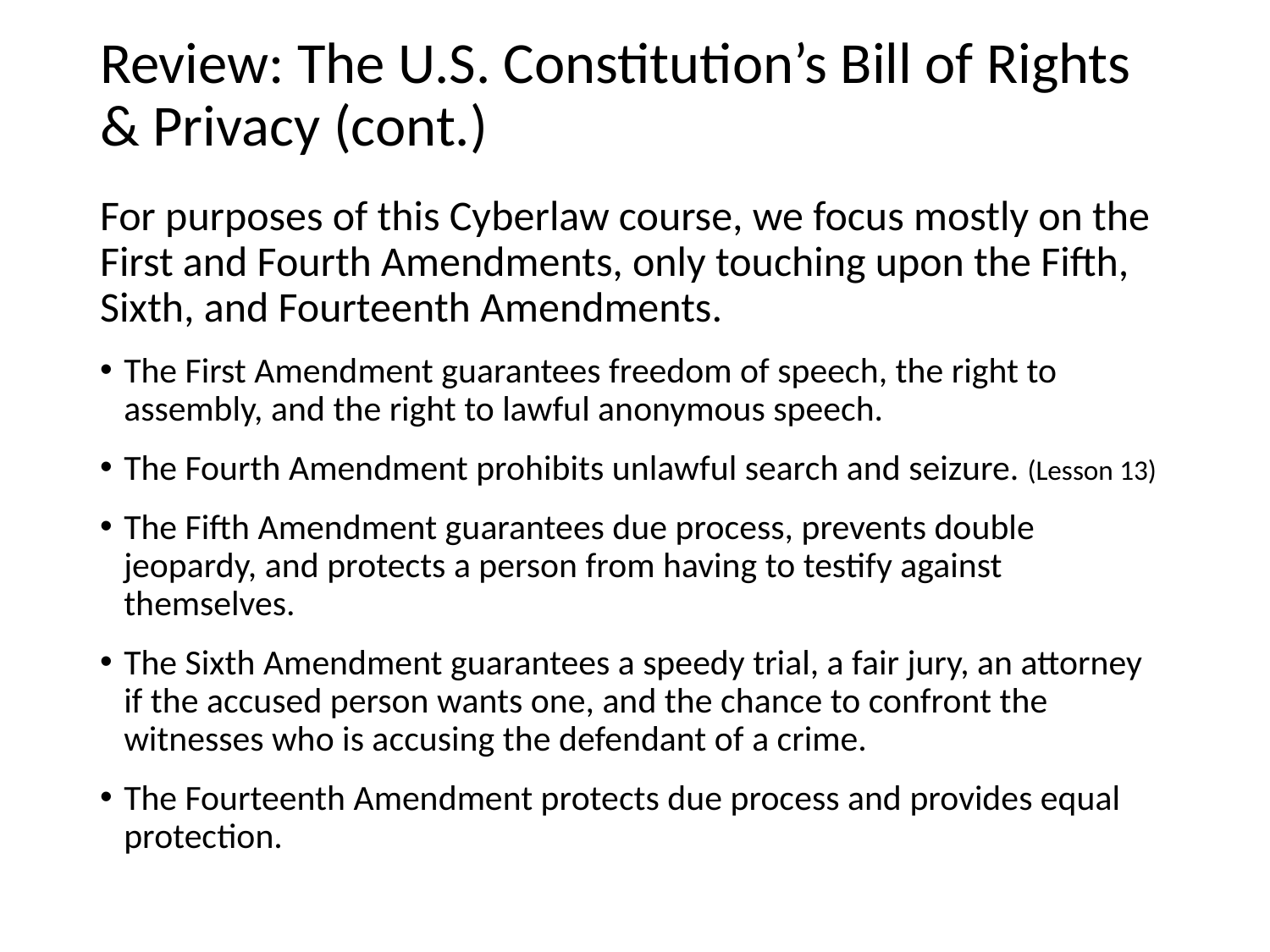

# Review: The U.S. Constitution’s Bill of Rights & Privacy (cont.)
For purposes of this Cyberlaw course, we focus mostly on the First and Fourth Amendments, only touching upon the Fifth, Sixth, and Fourteenth Amendments.
The First Amendment guarantees freedom of speech, the right to assembly, and the right to lawful anonymous speech.
The Fourth Amendment prohibits unlawful search and seizure. (Lesson 13)
The Fifth Amendment guarantees due process, prevents double jeopardy, and protects a person from having to testify against themselves.
The Sixth Amendment guarantees a speedy trial, a fair jury, an attorney if the accused person wants one, and the chance to confront the witnesses who is accusing the defendant of a crime.
The Fourteenth Amendment protects due process and provides equal protection.